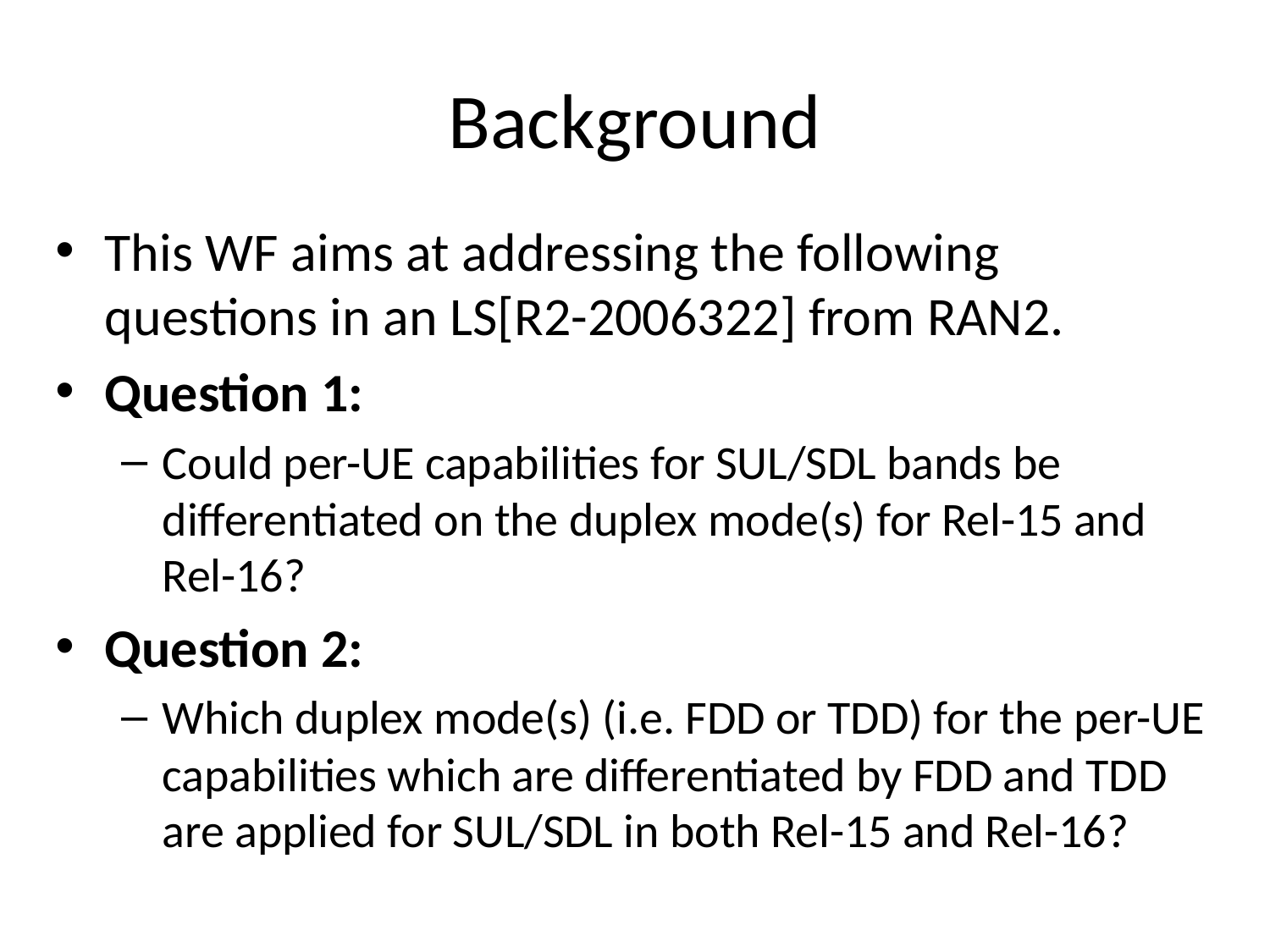

# Background
This WF aims at addressing the following questions in an LS[R2-2006322] from RAN2.
Question 1:
Could per-UE capabilities for SUL/SDL bands be differentiated on the duplex mode(s) for Rel-15 and Rel-16?
Question 2:
Which duplex mode(s) (i.e. FDD or TDD) for the per-UE capabilities which are differentiated by FDD and TDD are applied for SUL/SDL in both Rel-15 and Rel-16?